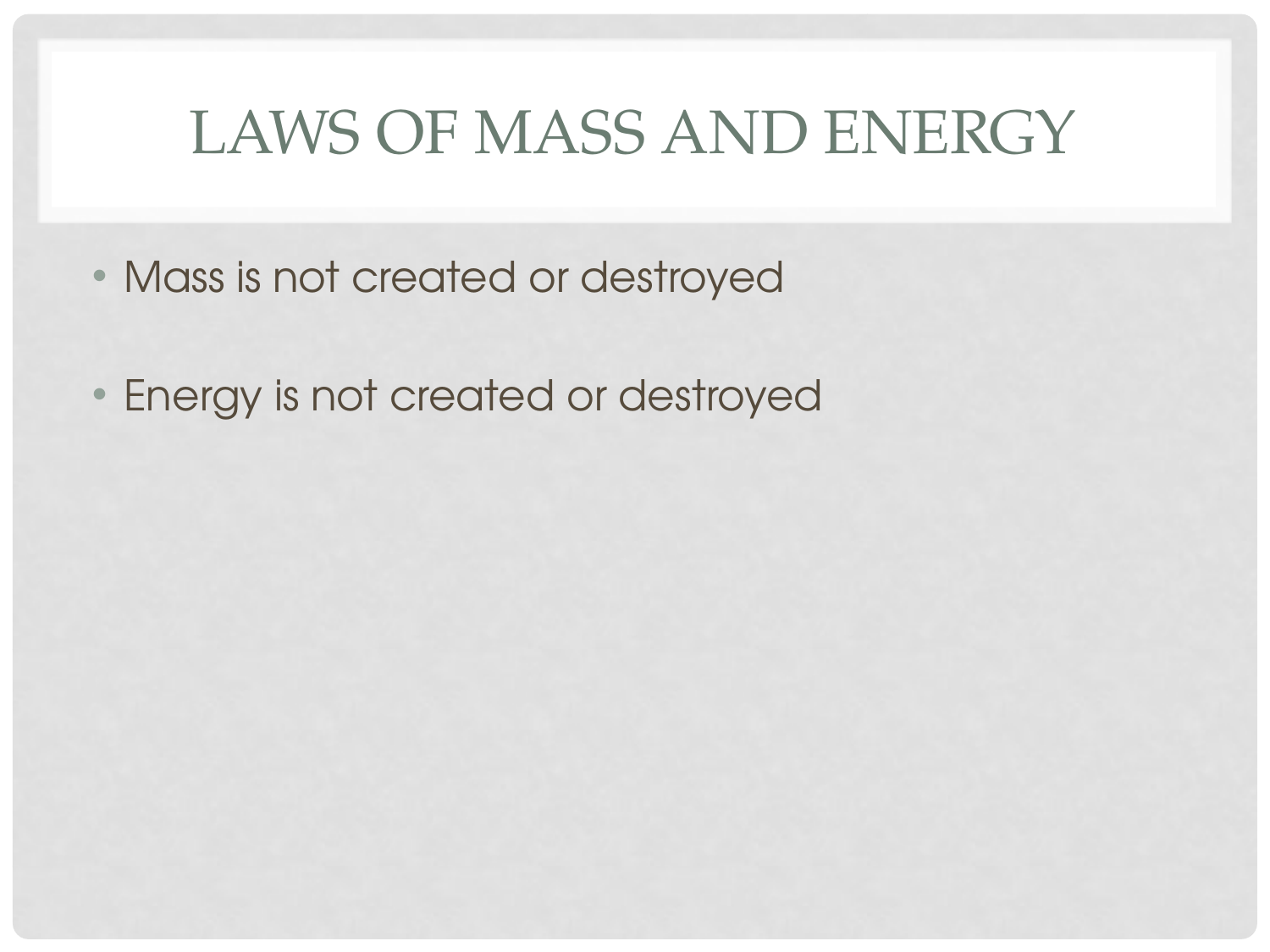

# Laws of Mass and Energy
Mass is not created or destroyed

Energy is not created or destroyed